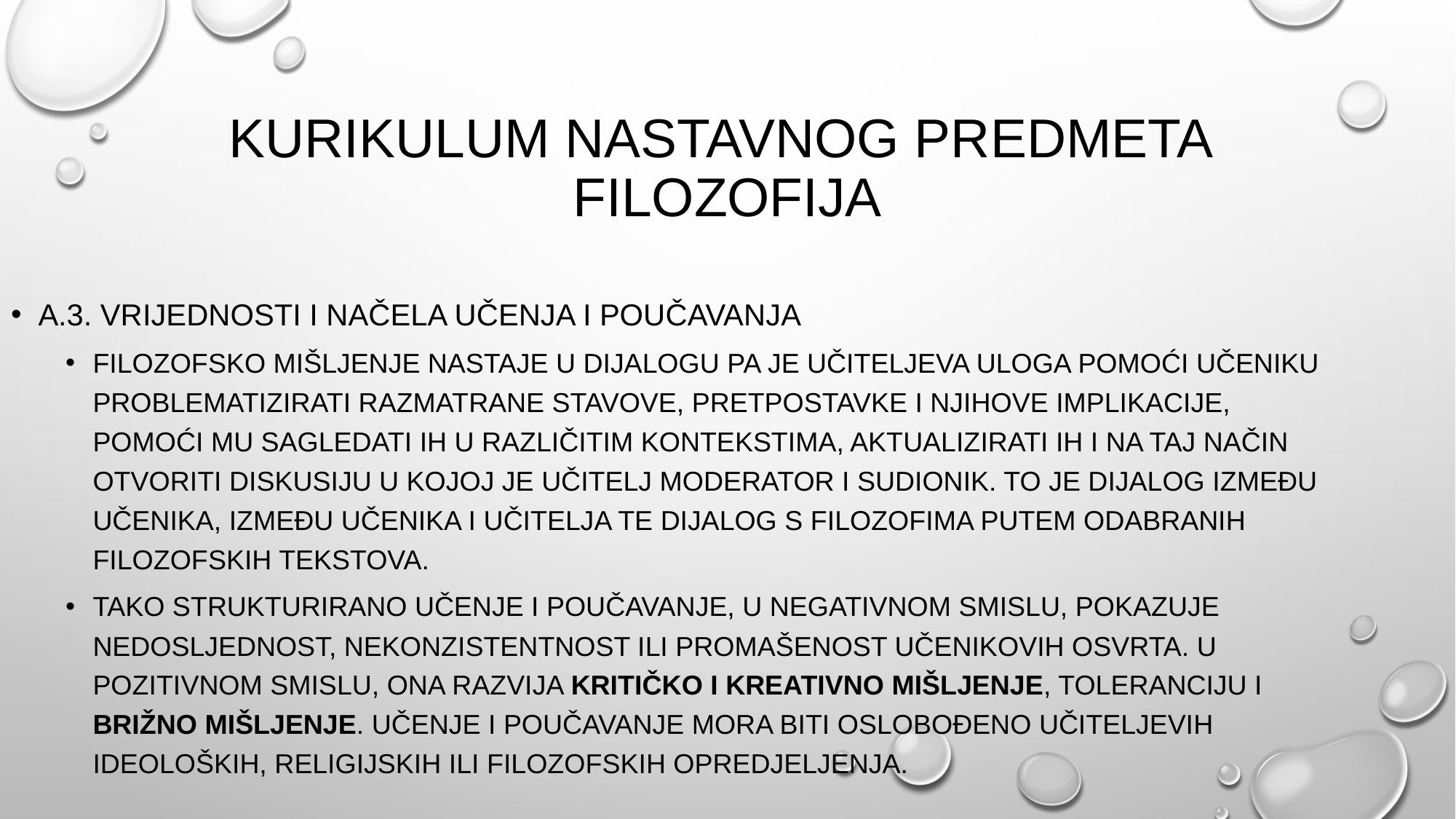

# KURIKULUM NASTAVNOG PREDMETA FILOZOFIJA
A.3. Vrijednosti i načela učenja i poučavanja
Filozofsko mišljenje nastaje u dijalogu pa je učiteljeva uloga pomoći učeniku problematizirati razmatrane stavove, pretpostavke i njihove implikacije, pomoći mu sagledati ih u različitim kontekstima, aktualizirati ih i na taj način otvoriti diskusiju u kojoj je učitelj moderator i sudionik. To je dijalog između učenika, između učenika i učitelja te dijalog s filozofima putem odabranih filozofskih tekstova.
Tako strukturirano učenje i poučavanje, u negativnom smislu, pokazuje nedosljednost, nekonzistentnost ili promašenost učenikovih osvrta. U pozitivnom smislu, ona razvija kritičko i kreativno mišljenje, toleranciju i brižno mišljenje. Učenje i poučavanje mora biti oslobođeno učiteljevih ideoloških, religijskih ili filozofskih opredjeljenja.